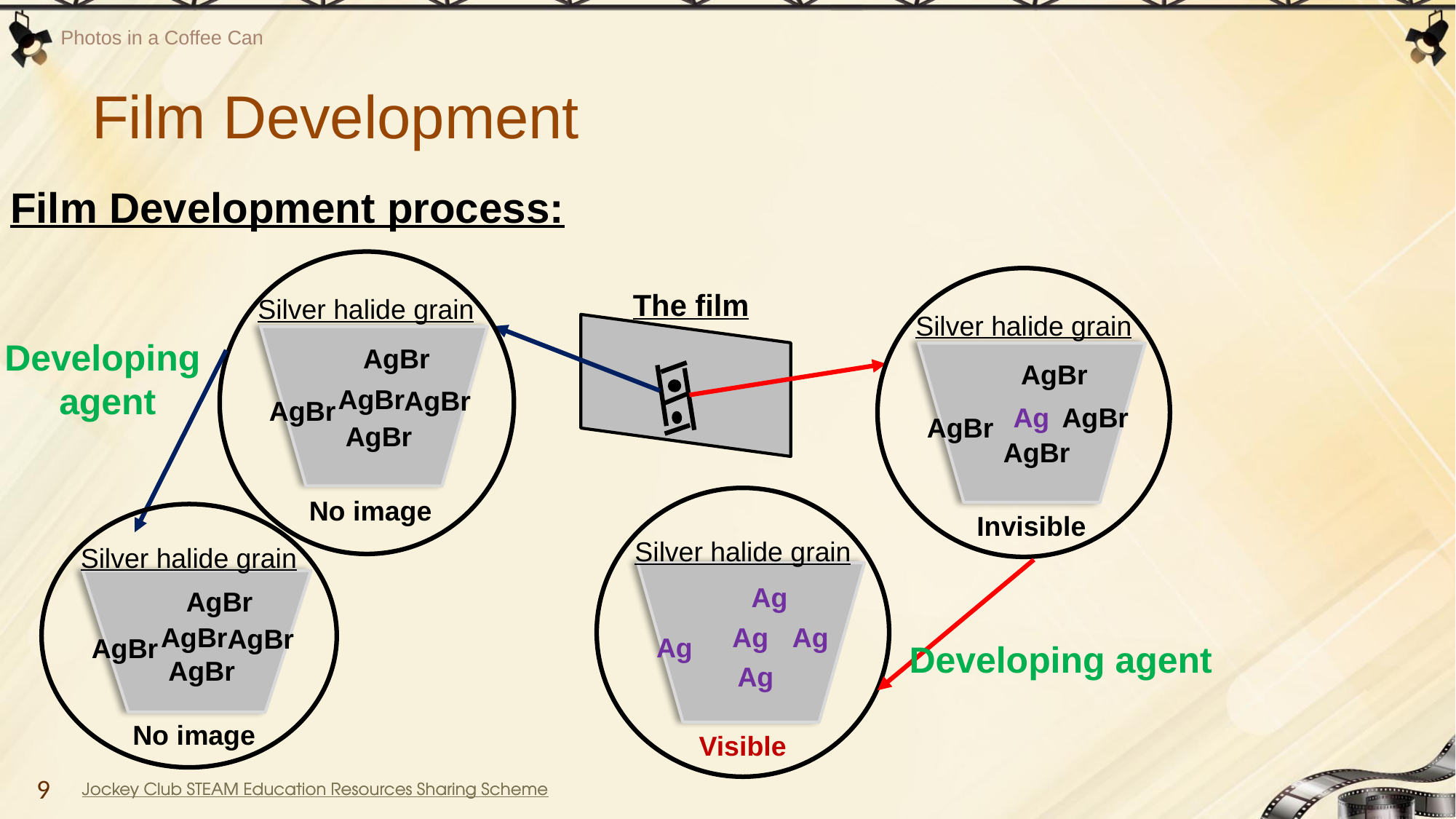

# Film Development
Film Development process:

The film
Silver halide grain
Silver halide grain

Developing
agent
AgBr

AgBr
AgBr
AgBr
AgBr
Ag
AgBr
AgBr
AgBr
AgBr

No image
Invisible

Silver halide grain

AgBr
AgBr
AgBr
AgBr
AgBr
No image
Silver halide grain

Ag
Ag
Ag
Ag
Developing agent
Ag
Visible